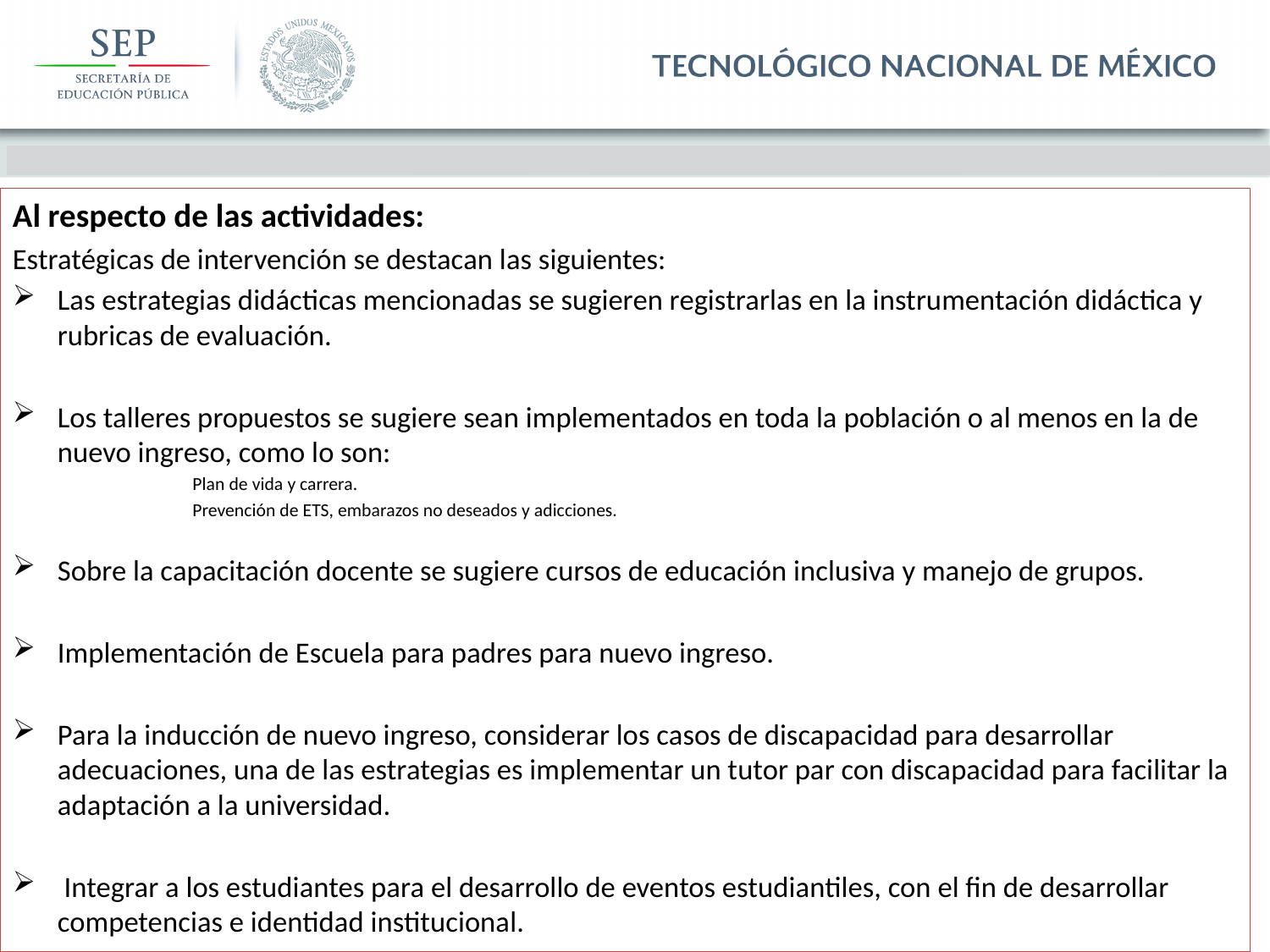

Al respecto de las actividades:
Estratégicas de intervención se destacan las siguientes:
Las estrategias didácticas mencionadas se sugieren registrarlas en la instrumentación didáctica y rubricas de evaluación.

Los talleres propuestos se sugiere sean implementados en toda la población o al menos en la de nuevo ingreso, como lo son:
Plan de vida y carrera.
Prevención de ETS, embarazos no deseados y adicciones.

Sobre la capacitación docente se sugiere cursos de educación inclusiva y manejo de grupos.

Implementación de Escuela para padres para nuevo ingreso.

Para la inducción de nuevo ingreso, considerar los casos de discapacidad para desarrollar adecuaciones, una de las estrategias es implementar un tutor par con discapacidad para facilitar la adaptación a la universidad.

 Integrar a los estudiantes para el desarrollo de eventos estudiantiles, con el fin de desarrollar competencias e identidad institucional.